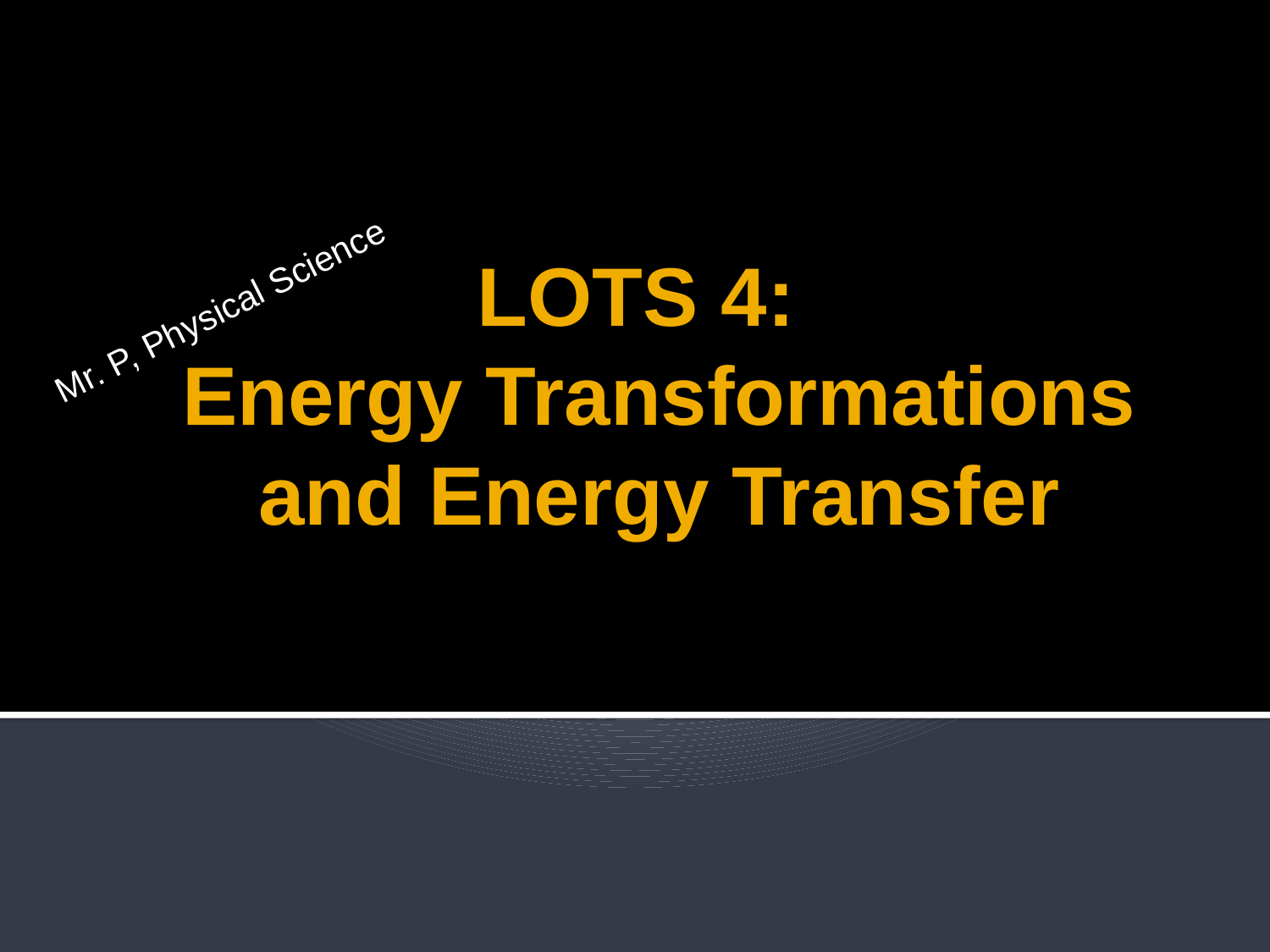

Mr. P, Physical Science
# LOTS 4: Energy Transformations and Energy Transfer